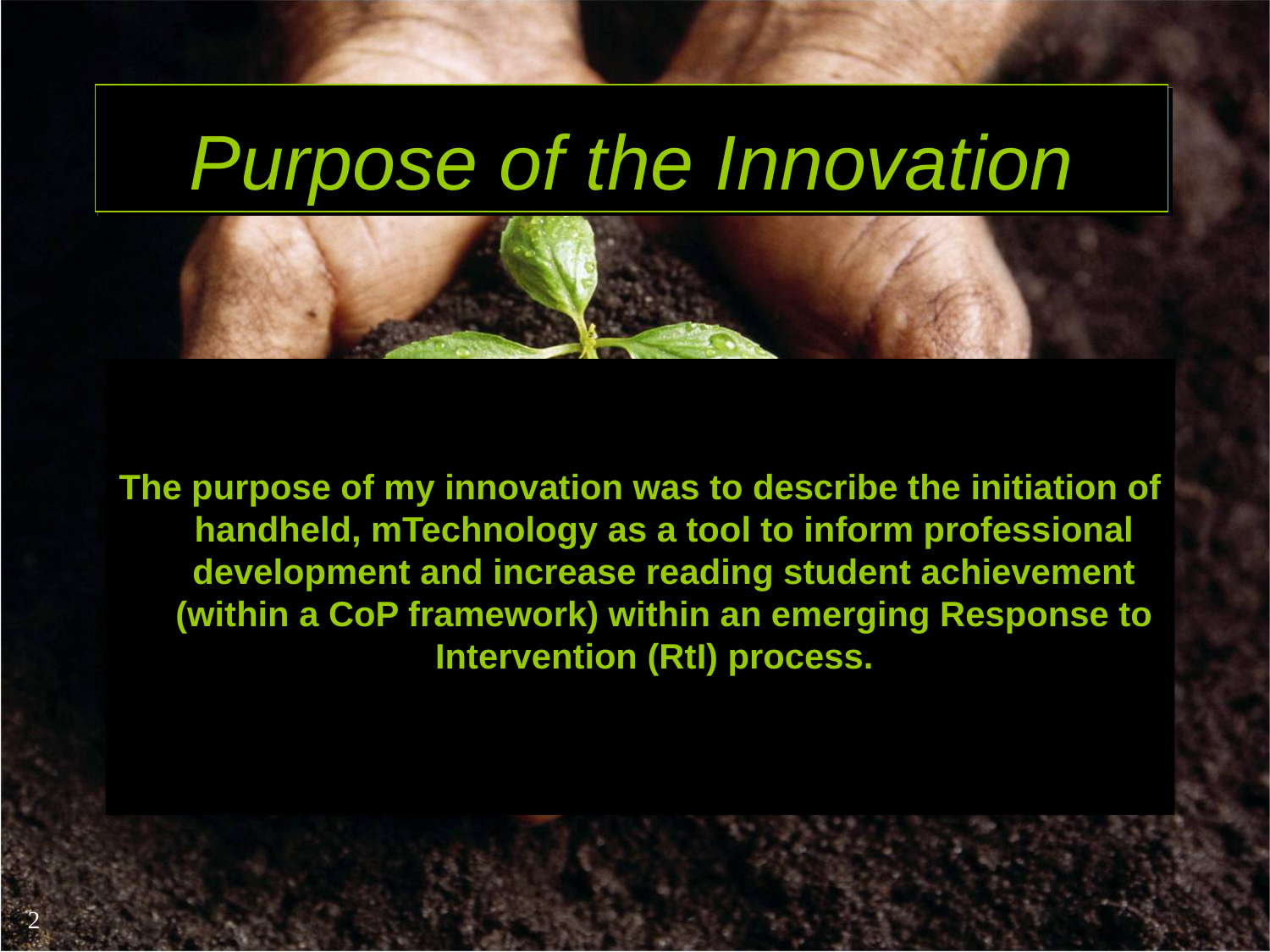

Purpose of the Innovation

The purpose of my innovation was to describe the initiation of handheld, mTechnology as a tool to inform professional development and increase reading student achievement (within a CoP framework) within an emerging Response to Intervention (RtI) process.

2